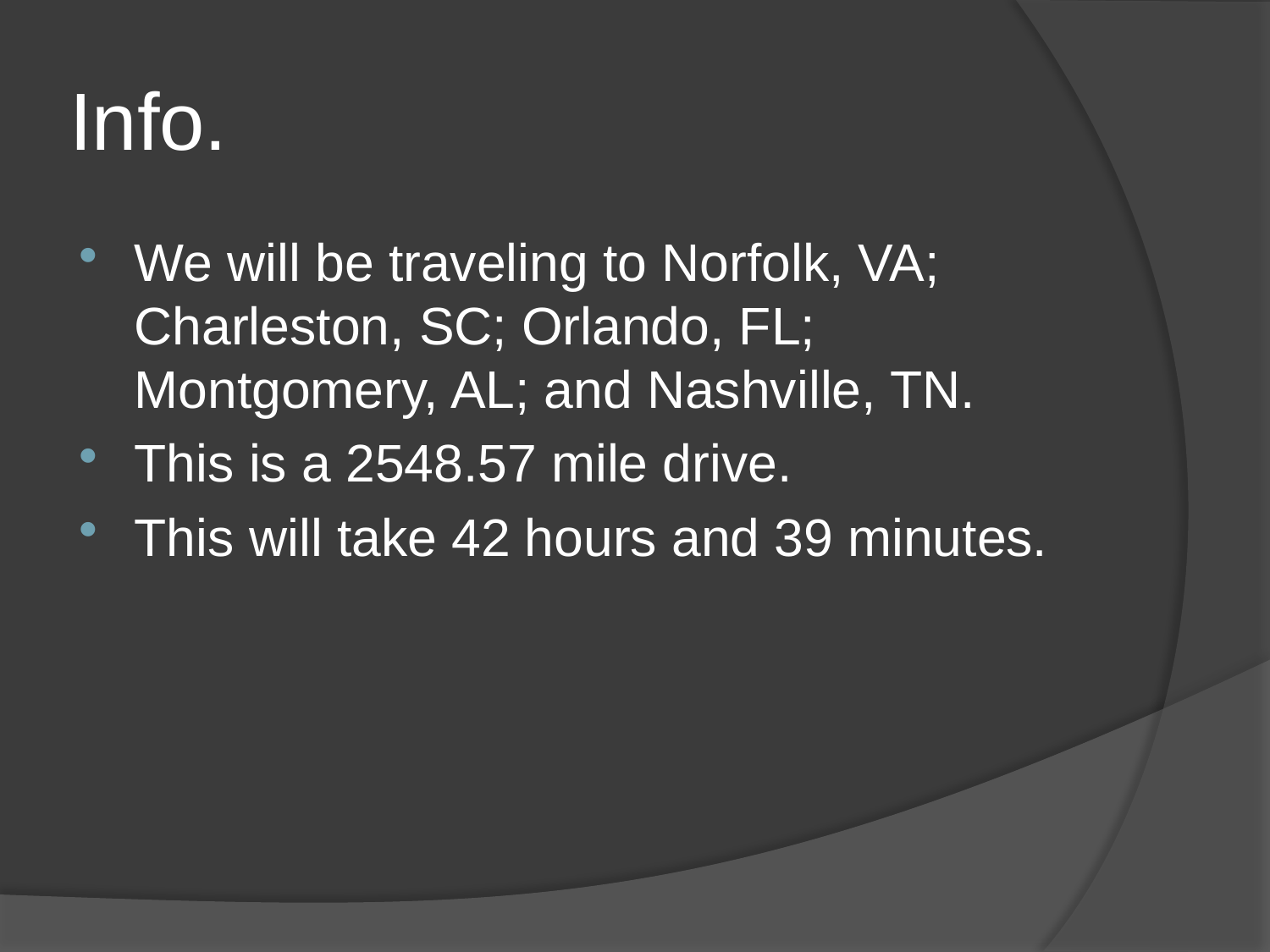

# Info.
We will be traveling to Norfolk, VA; Charleston, SC; Orlando, FL; Montgomery, AL; and Nashville, TN.
This is a 2548.57 mile drive.
This will take 42 hours and 39 minutes.